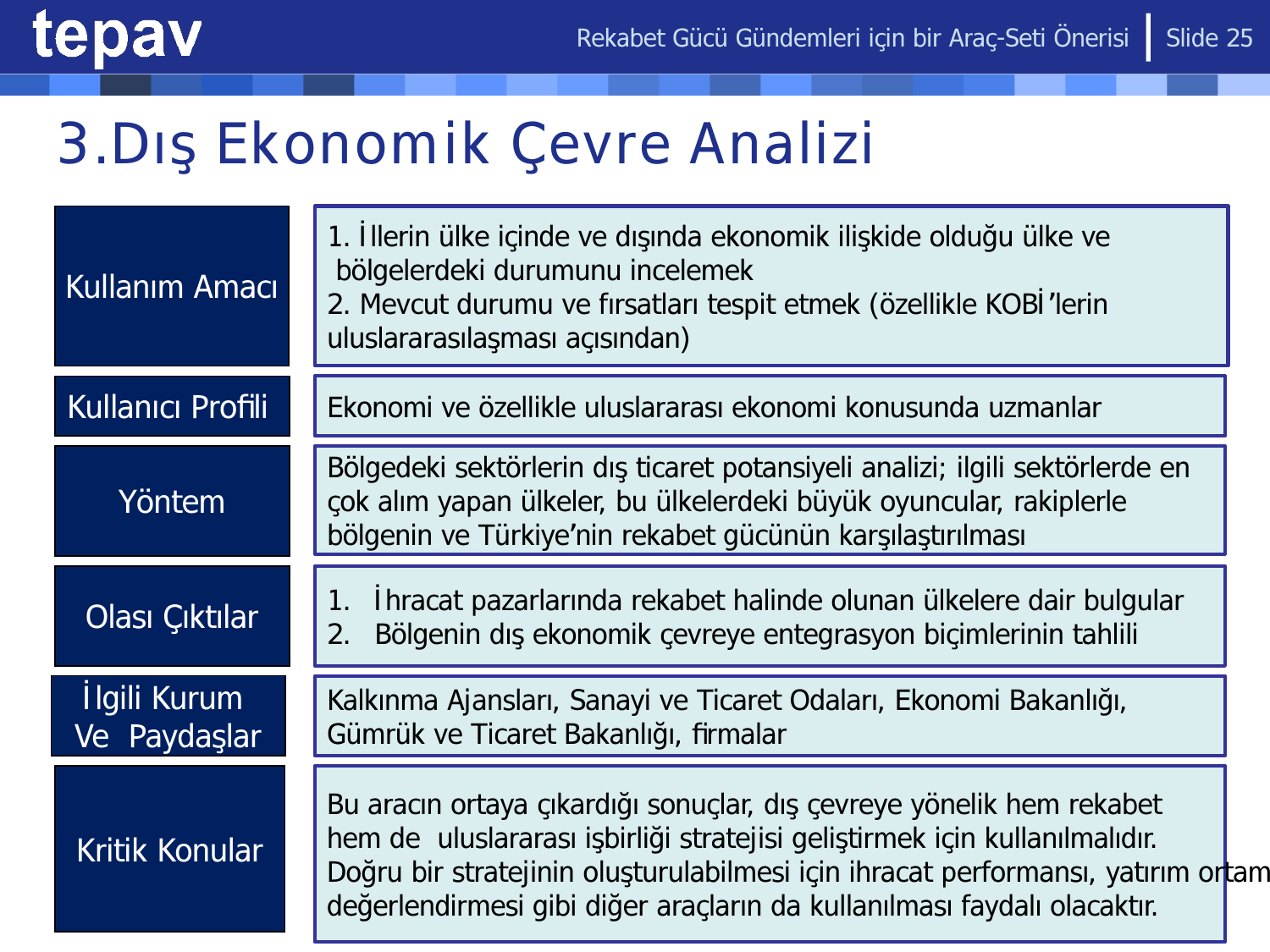

Rekabet Gücü Gündemleri için bir Araç-Seti Önerisi
Slide 25

3.Dış Ekonomik Çevre Analizi
Kullanım Amacı
1. İllerin ülke içinde ve dışında ekonomik ilişkide olduğu ülke ve
 bölgelerdeki durumunu incelemek
2. Mevcut durumu ve fırsatları tespit etmek (özellikle KOBİ’lerin
uluslararasılaşması açısından)
Kullanıcı Profili
Ekonomi ve özellikle uluslararası ekonomi konusunda uzmanlar
Yöntem
Bölgedeki sektörlerin dış ticaret potansiyeli analizi; ilgili sektörlerde en
çok alım yapan ülkeler, bu ülkelerdeki büyük oyuncular, rakiplerle
bölgenin ve Türkiye’nin rekabet gücünün karşılaştırılması
Olası Çıktılar

İhracat pazarlarında rekabet halinde olunan ülkelere dair bulgular
Bölgenin dış ekonomik çevreye entegrasyon biçimlerinin tahlili

İlgili Kurum
Ve  Paydaşlar
Kalkınma Ajansları, Sanayi ve Ticaret Odaları, Ekonomi Bakanlığı,
Gümrük ve Ticaret Bakanlığı, firmalar
Kritik Konular

Bu aracın ortaya çıkardığı sonuçlar, dış çevreye yönelik hem rekabet
hem de  uluslararası işbirliği stratejisi geliştirmek için kullanılmalıdır.
Doğru bir stratejinin oluşturulabilmesi için ihracat performansı, yatırım ortamı
değerlendirmesi gibi diğer araçların da kullanılması faydalı olacaktır.